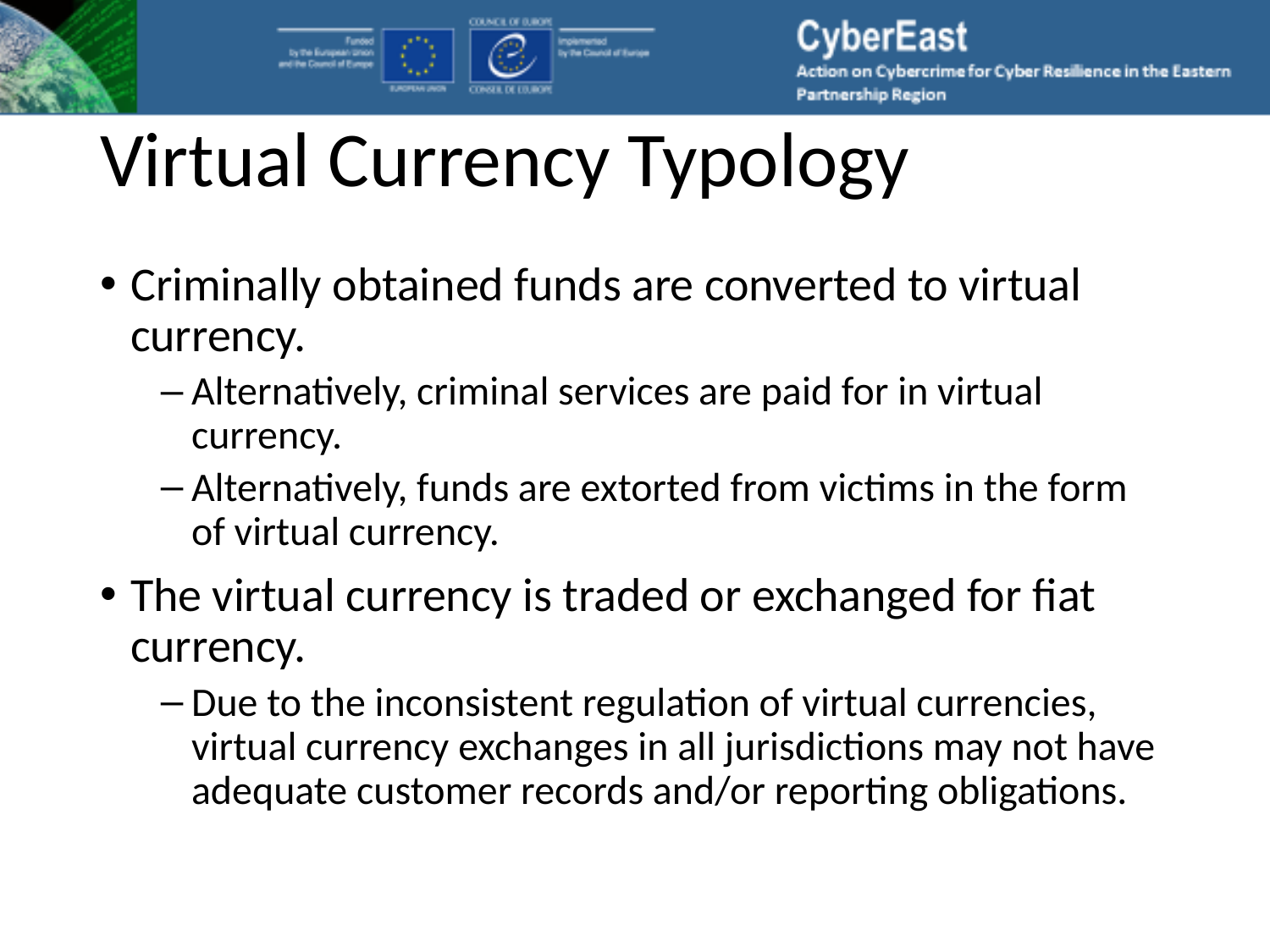

# Virtual Currency Typology
Criminally obtained funds are converted to virtual currency.
Alternatively, criminal services are paid for in virtual currency.
Alternatively, funds are extorted from victims in the form of virtual currency.
The virtual currency is traded or exchanged for fiat currency.
Due to the inconsistent regulation of virtual currencies, virtual currency exchanges in all jurisdictions may not have adequate customer records and/or reporting obligations.